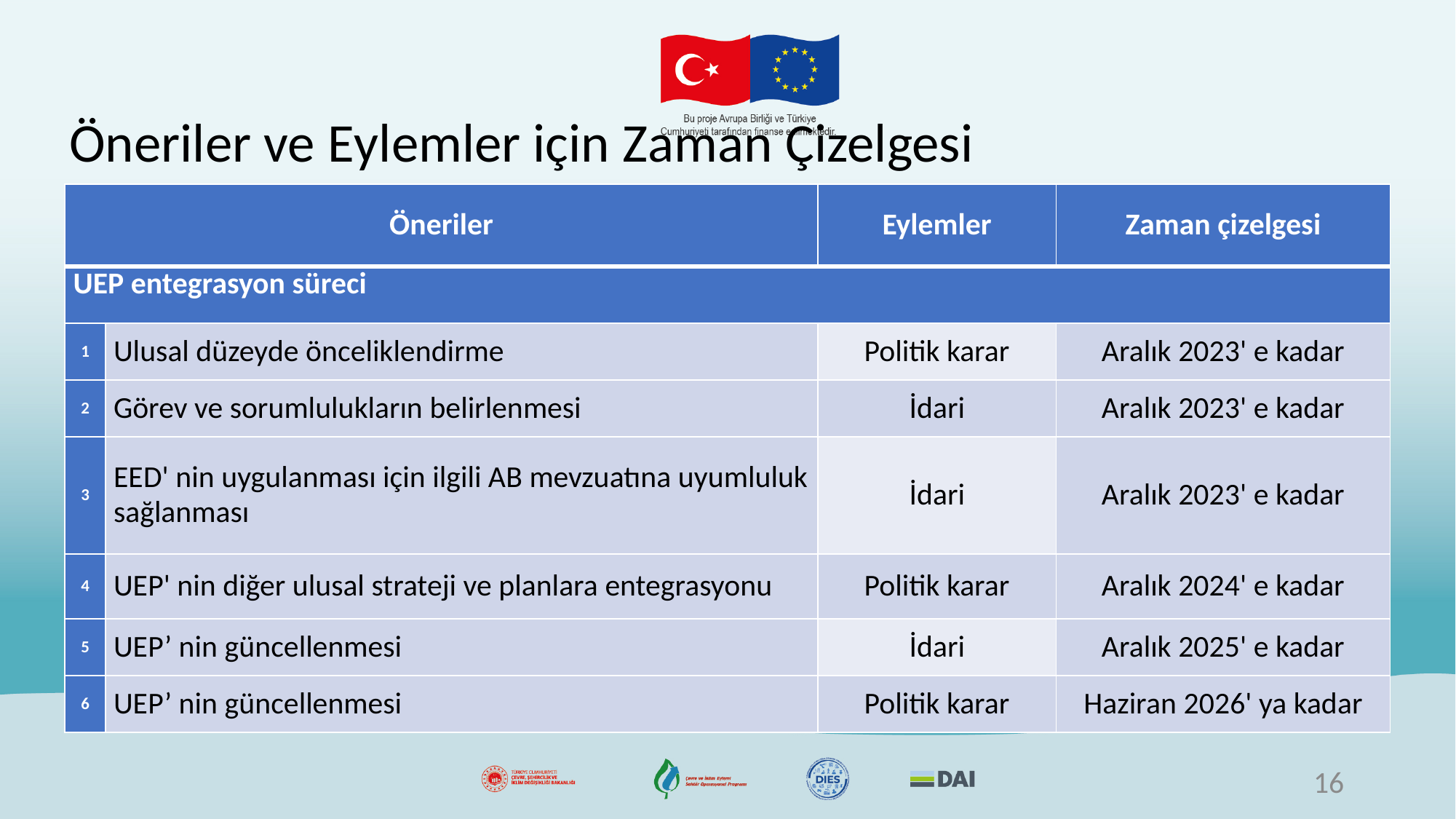

# Öneriler ve Eylemler için Zaman Çizelgesi
| Öneriler |  | Eylemler | Zaman çizelgesi |
| --- | --- | --- | --- |
| UEP entegrasyon süreci |  |  |  |
| 1 | Ulusal düzeyde önceliklendirme | Politik karar | Aralık 2023' e kadar |
| 2 | Görev ve sorumlulukların belirlenmesi | İdari | Aralık 2023' e kadar |
| 3 | EED' nin uygulanması için ilgili AB mevzuatına uyumluluk sağlanması | İdari | Aralık 2023' e kadar |
| 4 | UEP' nin diğer ulusal strateji ve planlara entegrasyonu | Politik karar | Aralık 2024' e kadar |
| 5 | UEP’ nin güncellenmesi | İdari | Aralık 2025' e kadar |
| 6 | UEP’ nin güncellenmesi | Politik karar | Haziran 2026' ya kadar |
16